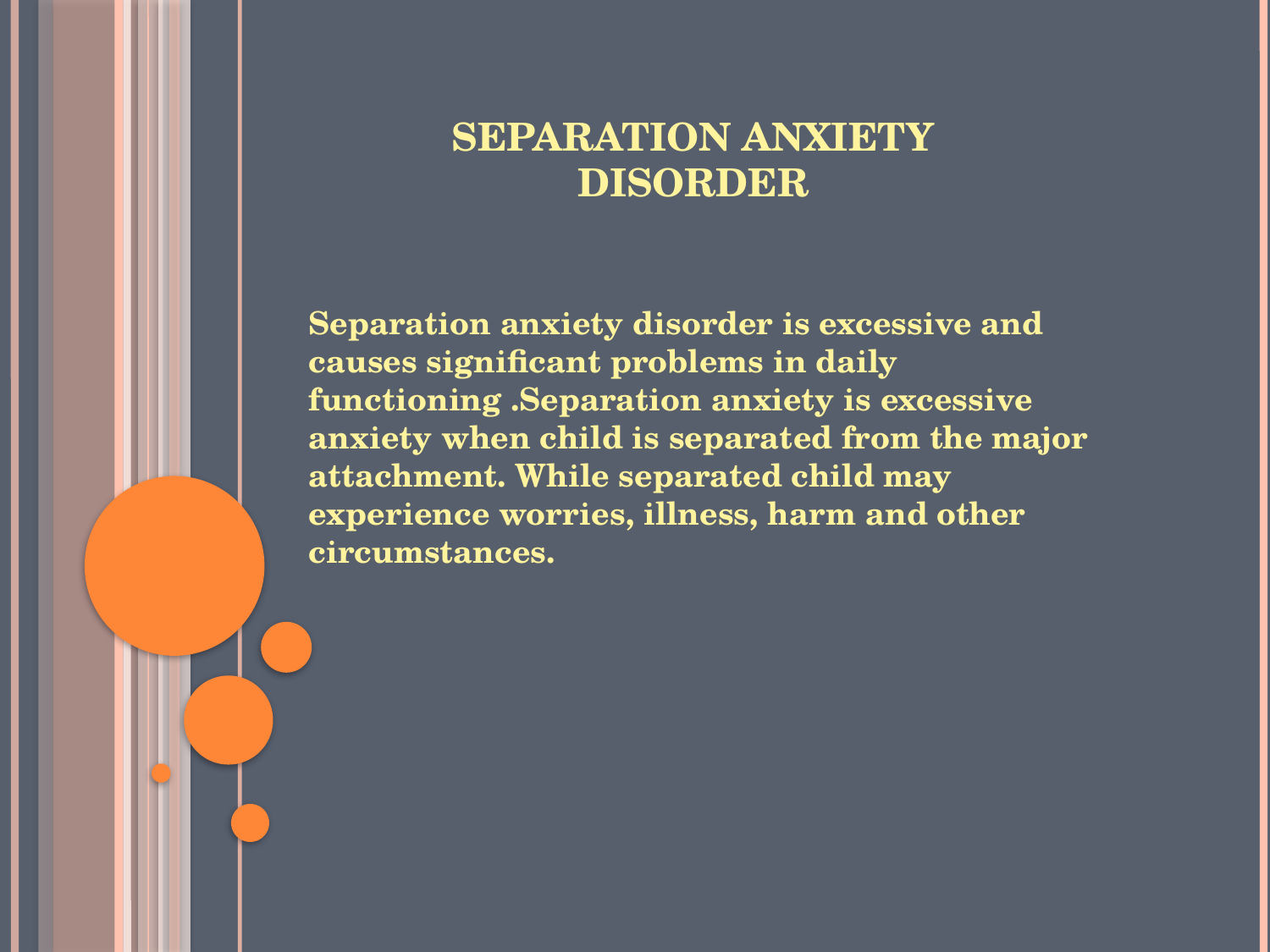

# Separation Anxiety disorder
Separation anxiety disorder is excessive and causes significant problems in daily functioning .Separation anxiety is excessive anxiety when child is separated from the major attachment. While separated child may experience worries, illness, harm and other circumstances.